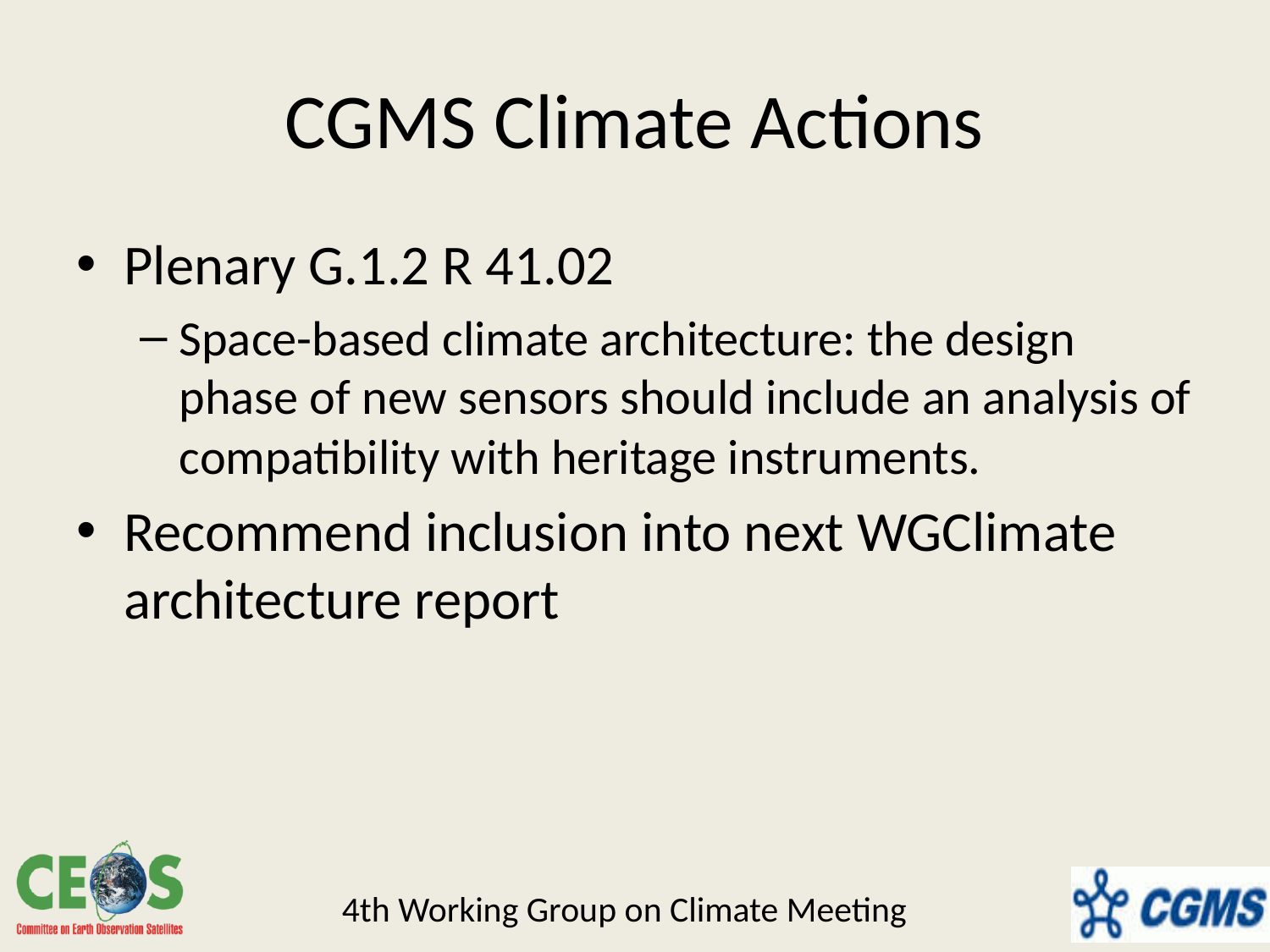

# CGMS Climate Actions
Plenary G.1.2 R 41.02
Space-based climate architecture: the design phase of new sensors should include an analysis of compatibility with heritage instruments.
Recommend inclusion into next WGClimate architecture report
4th Working Group on Climate Meeting